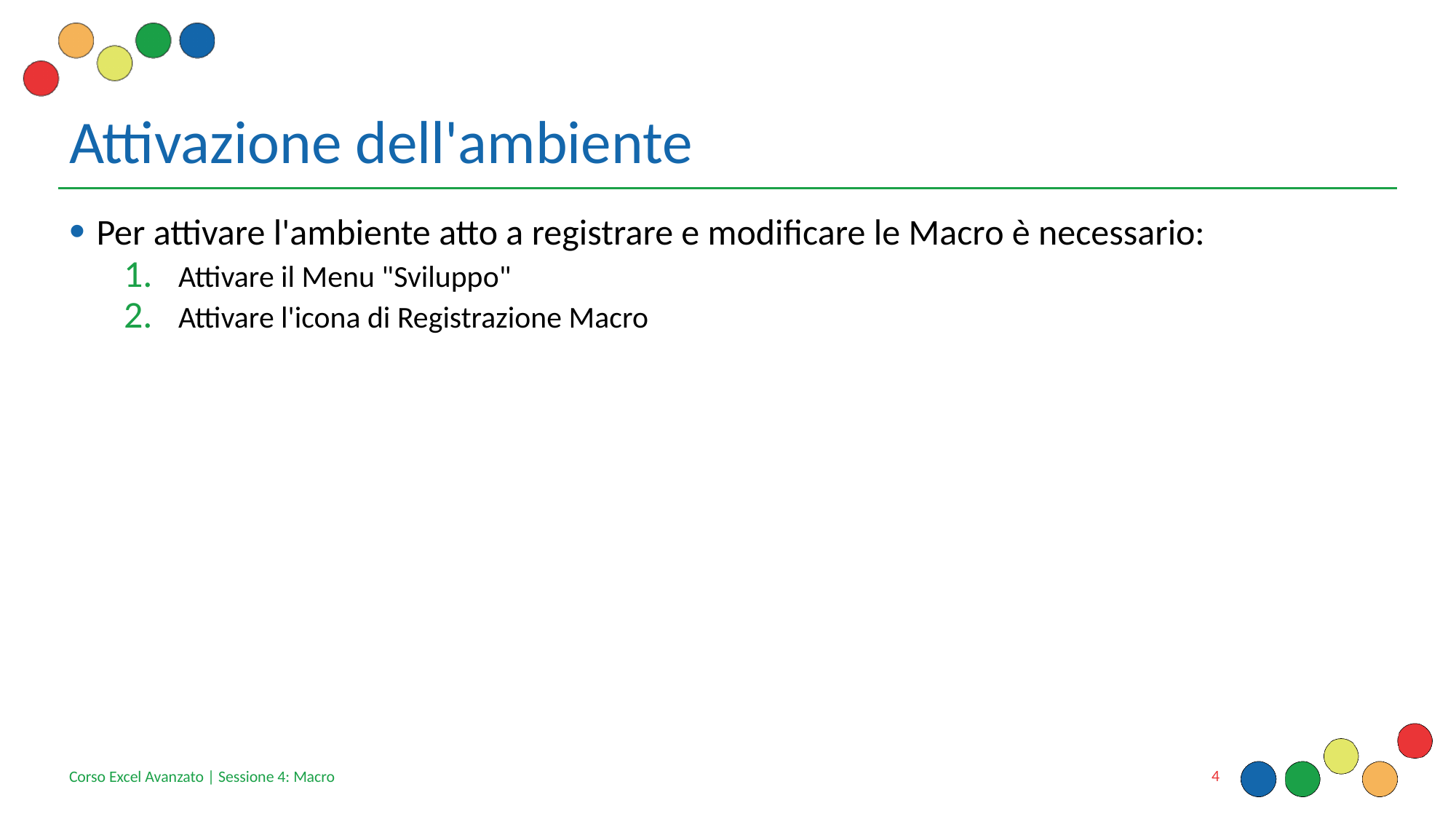

# Attivazione dell'ambiente
Per attivare l'ambiente atto a registrare e modificare le Macro è necessario:
Attivare il Menu "Sviluppo"
Attivare l'icona di Registrazione Macro
4
Corso Excel Avanzato | Sessione 4: Macro